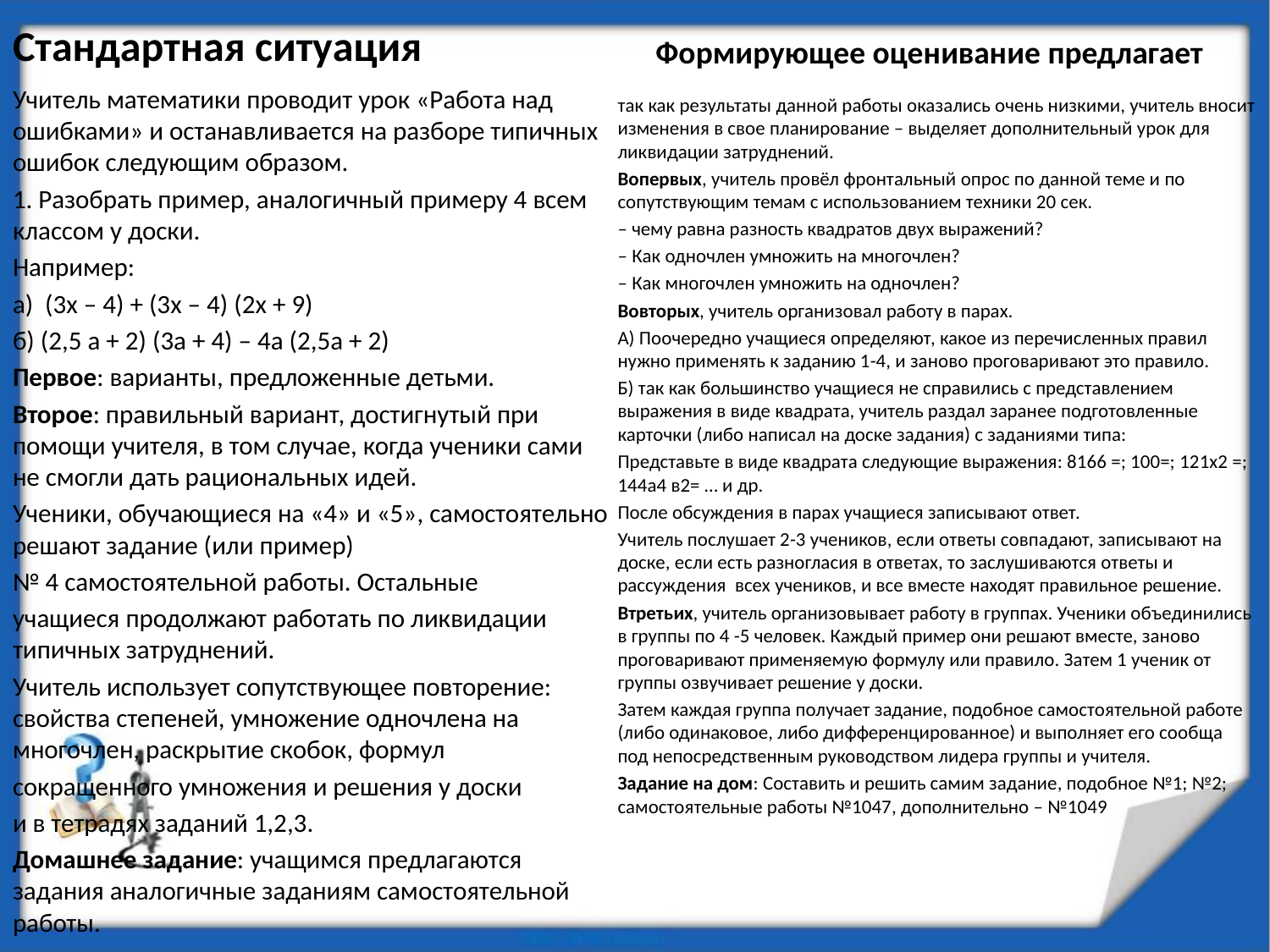

Стандартная ситуация
Формирующее оценивание предлагает
Учитель математики проводит урок «Работа над ошибками» и останавливается на разборе типичных ошибок следующим образом.
1. Разобрать пример, аналогичный примеру 4 всем классом у доски.
Например:
а)  (3х – 4) + (3х – 4) (2х + 9)
б) (2,5 а + 2) (3а + 4) – 4а (2,5а + 2)
Первое: варианты, предложенные детьми.
Второе: правильный вариант, достигнутый при помощи учителя, в том случае, когда ученики сами не смогли дать рациональных идей.
Ученики, обучающиеся на «4» и «5», самостоятельно решают задание (или пример)
№ 4 самостоятельной работы. Остальные
учащиеся продолжают работать по ликвидации типичных затруднений.
Учитель использует сопутствующее повторение: свойства степеней, умножение одночлена на многочлен, раскрытие скобок, формул
сокращенного умножения и решения у доски
и в тетрадях заданий 1,2,3.
Домашнее задание: учащимся предлагаются задания аналогичные заданиям самостоятельной работы.
так как результаты данной работы оказались очень низкими, учитель вносит изменения в свое планирование – выделяет дополнительный урок для ликвидации затруднений.
Во­первых, учитель провёл фронтальный опрос по данной теме и по сопутствующим темам с использованием техники 20 сек.
– чему равна разность квадратов двух выражений?
– Как одночлен умножить на многочлен?
– Как многочлен умножить на одночлен?
Во­вторых, учитель организовал работу в парах.
А) Поочередно учащиеся определяют, какое из перечисленных правил нужно применять к заданию 1-4, и заново проговаривают это правило.
Б) так как большинство учащиеся не справились с представлением выражения в виде квадрата, учитель раздал заранее подготовленные карточки (либо написал на доске задания) с заданиями типа:
Представьте в виде квадрата следующие выражения: 8166 =; 100=; 121х2 =; 144а4 в2= … и др.
После обсуждения в парах учащиеся записывают ответ.
Учитель послушает 2-3 учеников, если ответы совпадают, записывают на доске, если есть разногласия в ответах, то заслушиваются ответы и рассуждения  всех учеников, и все вместе находят правильное решение.
В­третьих, учитель организовывает работу в группах. Ученики объединились в группы по 4 -5 человек. Каждый пример они решают вместе, заново проговаривают применяемую формулу или правило. Затем 1 ученик от группы озвучивает решение у доски.
Затем каждая группа получает задание, подобное самостоятельной работе (либо одинаковое, либо дифференцированное) и выполняет его сообща под непосредственным руководством лидера группы и учителя.
Задание на дом: Составить и решить самим задание, подобное №1; №2; самостоятельные работы №1047, дополнительно – №1049